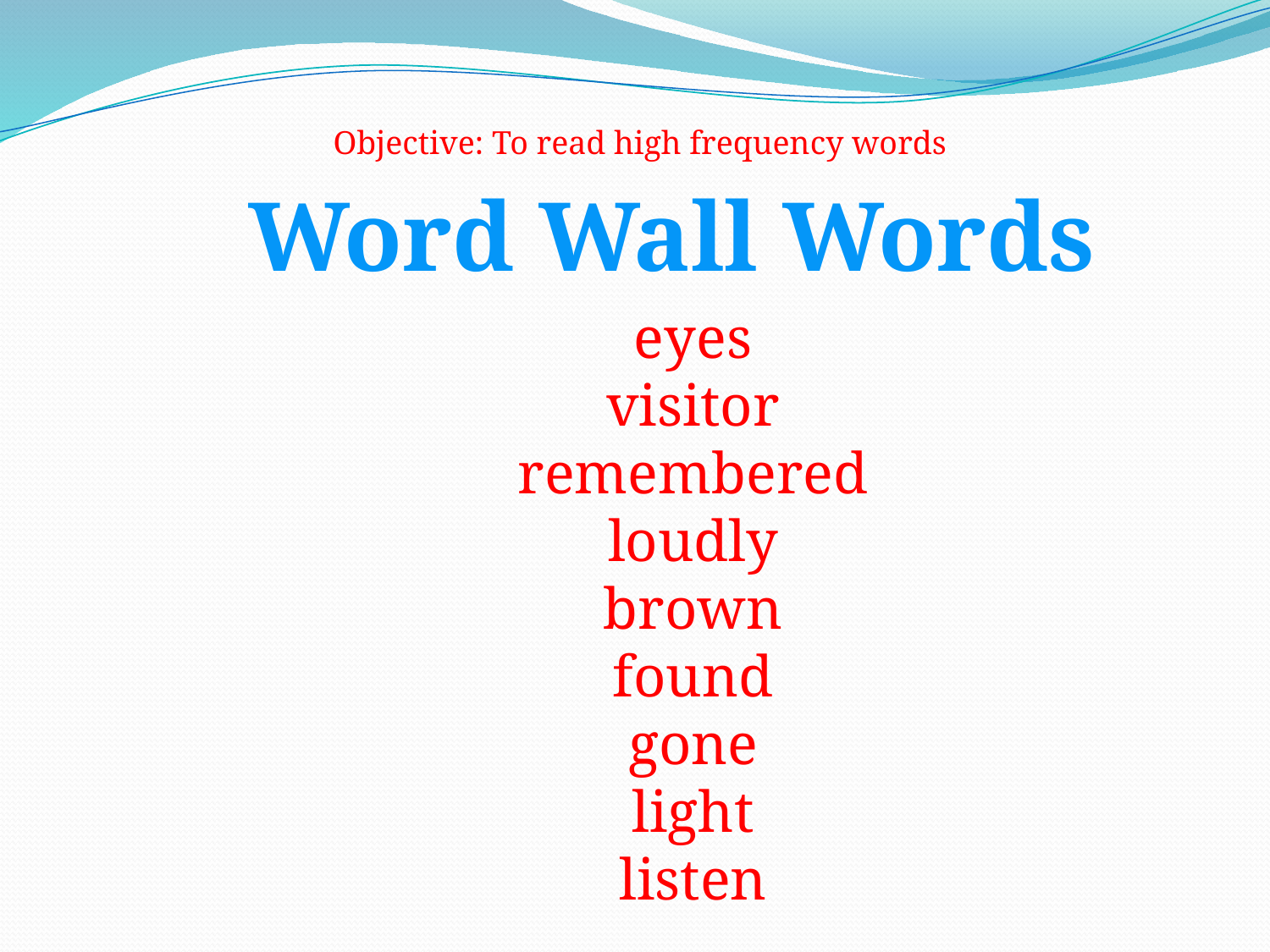

Objective: To read high frequency words
Word Wall Words
eyes
visitor
remembered
loudly
brown
found
gone
light
listen